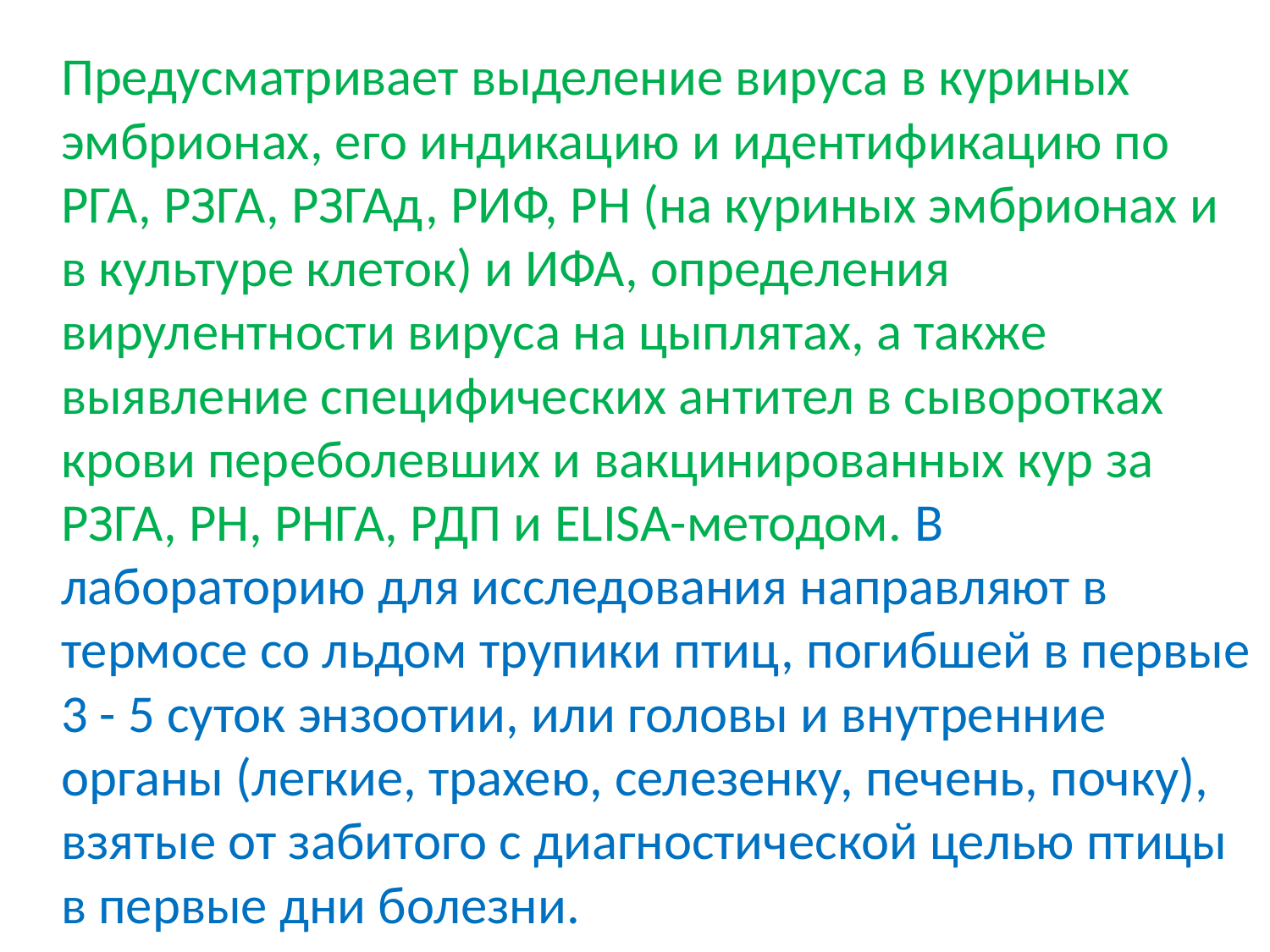

Предусматривает выделение вируса в куриных эмбрионах, его индикацию и идентификацию по РГА, РЗГА, РЗГАд, РИФ, РН (на куриных эмбрионах и в культуре клеток) и ИФА, определения вирулентности вируса на цыплятах, а также выявление специфических антител в сыворотках крови переболевших и вакцинированных кур за РЗГА, РН, РНГА, РДП и ELISA-методом. В лабораторию для исследования направляют в термосе со льдом трупики птиц, погибшей в первые 3 - 5 суток энзоотии, или головы и внутренние органы (легкие, трахею, селезенку, печень, почку), взятые от забитого с диагностической целью птицы в первые дни болезни.